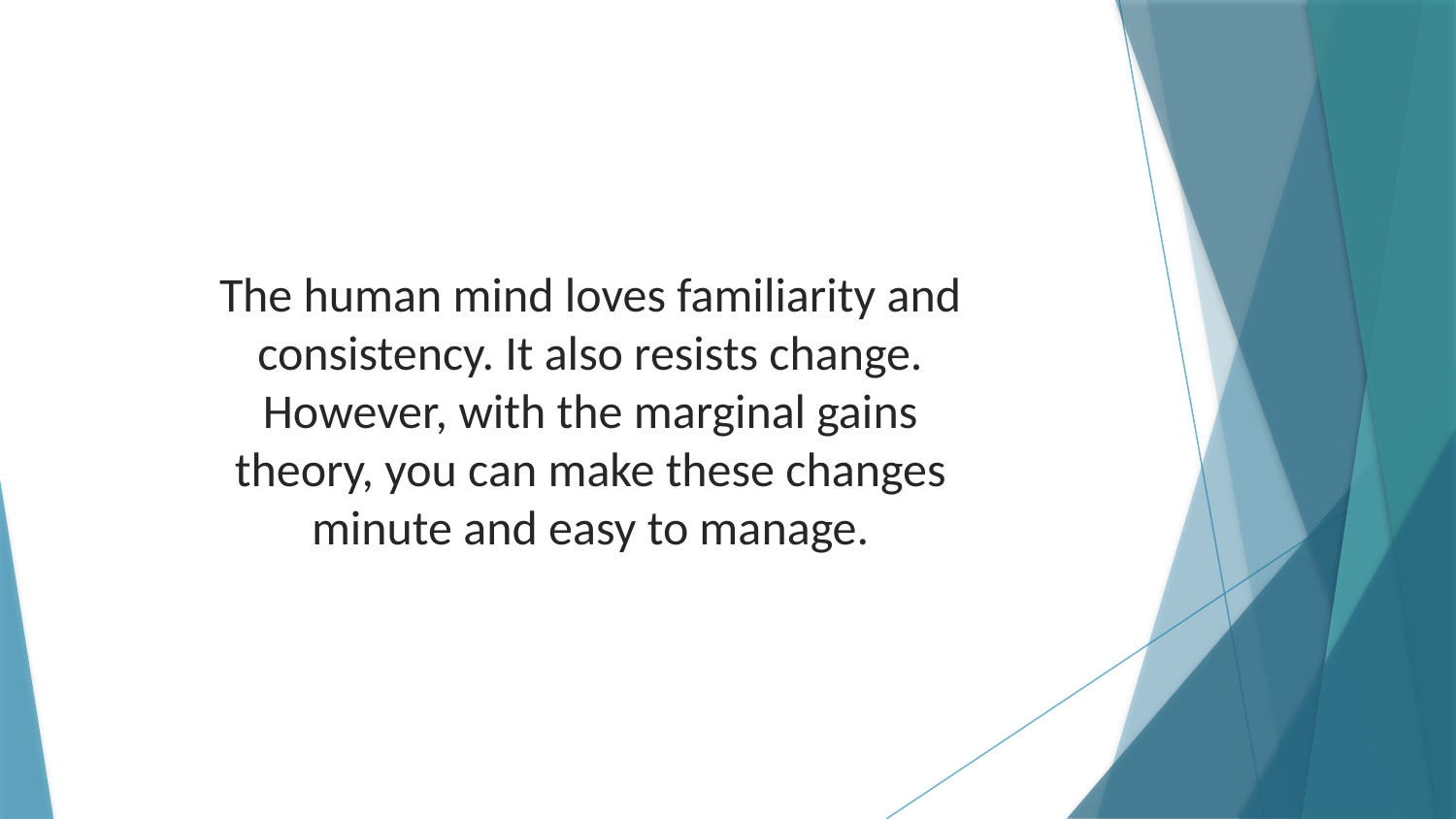

The human mind loves familiarity and consistency. It also resists change. However, with the marginal gains theory, you can make these changes minute and easy to manage.